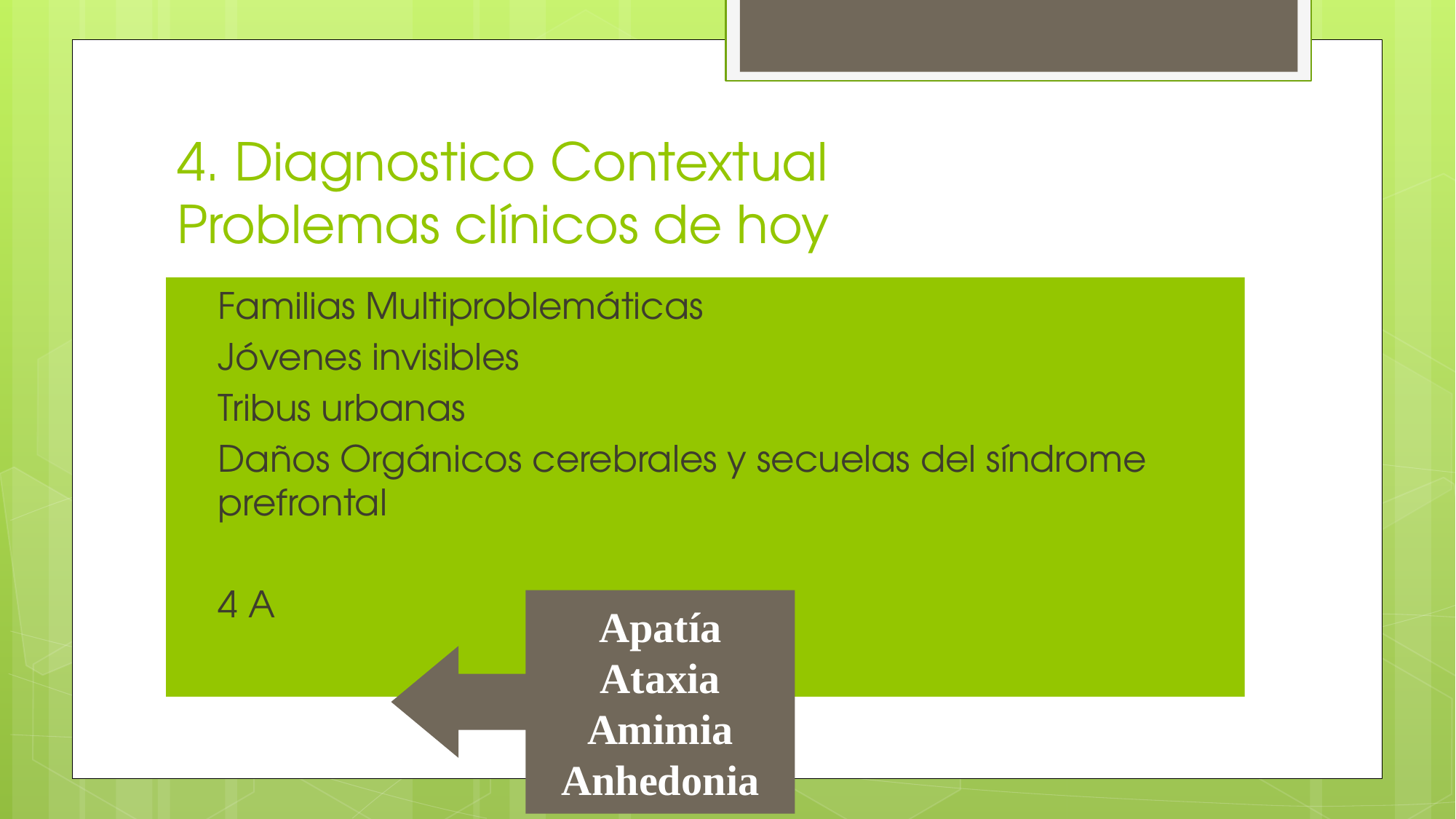

# 4. Diagnostico Contextual Problemas clínicos de hoy
Familias Multiproblemáticas
Jóvenes invisibles
Tribus urbanas
Daños Orgánicos cerebrales y secuelas del síndrome prefrontal

4 A
Apatía
Ataxia
Amimia
Anhedonia